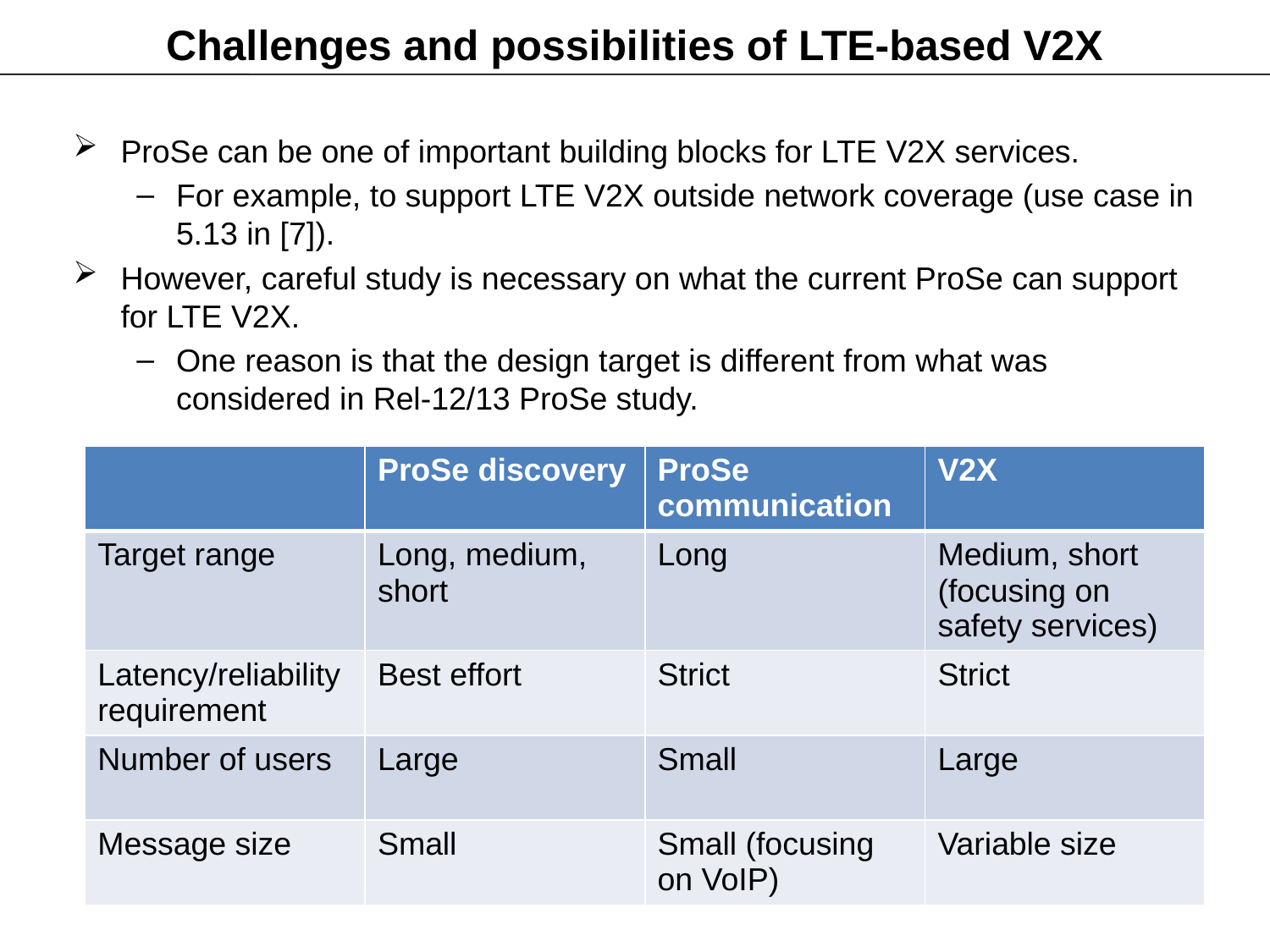

# Challenges and possibilities of LTE-based V2X
ProSe can be one of important building blocks for LTE V2X services.
For example, to support LTE V2X outside network coverage (use case in 5.13 in [7]).
However, careful study is necessary on what the current ProSe can support for LTE V2X.
One reason is that the design target is different from what was considered in Rel-12/13 ProSe study.
|  | ProSe discovery | ProSe communication | V2X |
| --- | --- | --- | --- |
| Target range | Long, medium, short | Long | Medium, short (focusing on safety services) |
| Latency/reliability requirement | Best effort | Strict | Strict |
| Number of users | Large | Small | Large |
| Message size | Small | Small (focusing on VoIP) | Variable size |